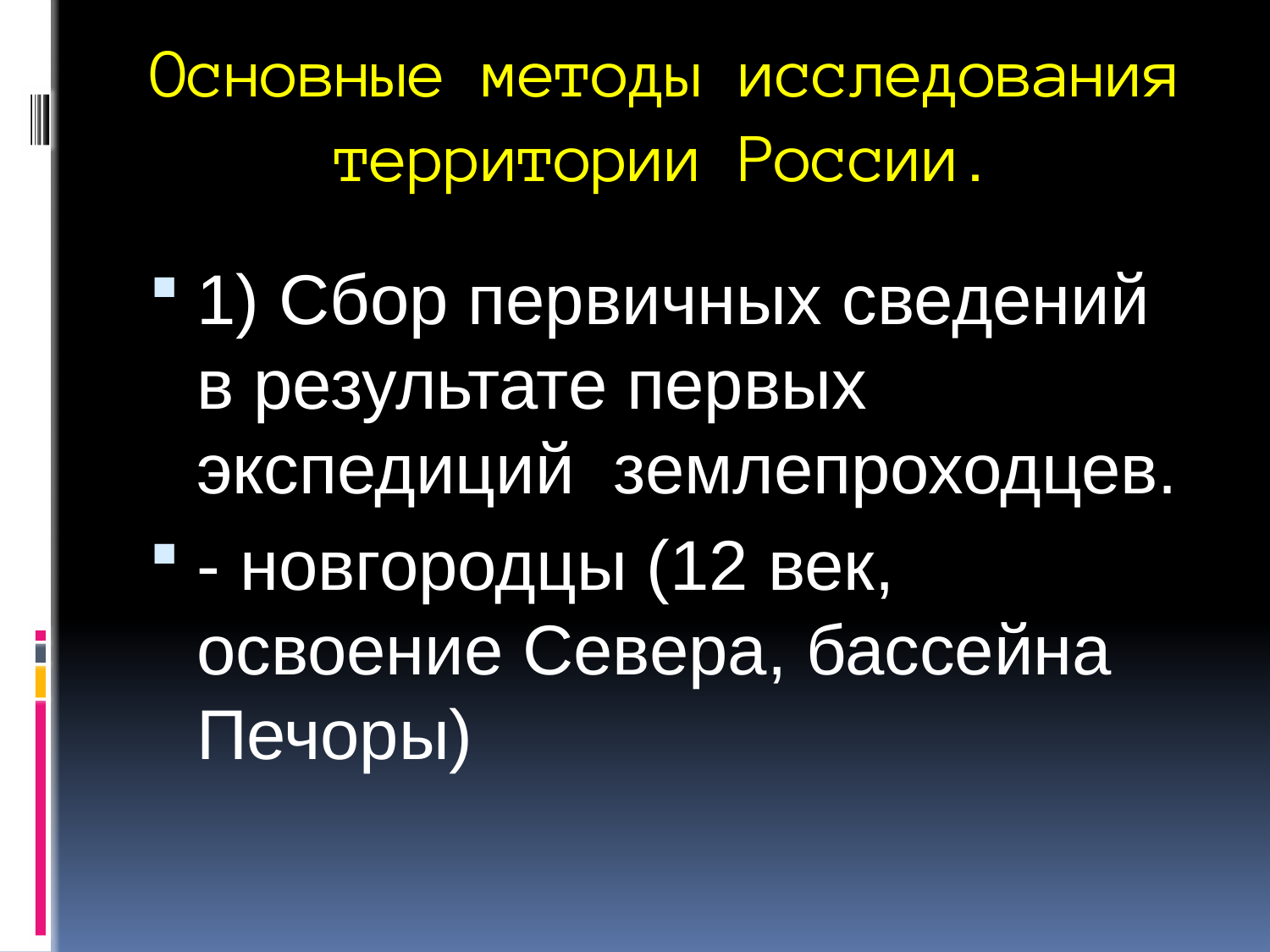

# Основные методы исследования территории России.
1) Сбор первичных сведений в результате первых экспедиций  землепроходцев.
- новгородцы (12 век, освоение Севера, бассейна Печоры)